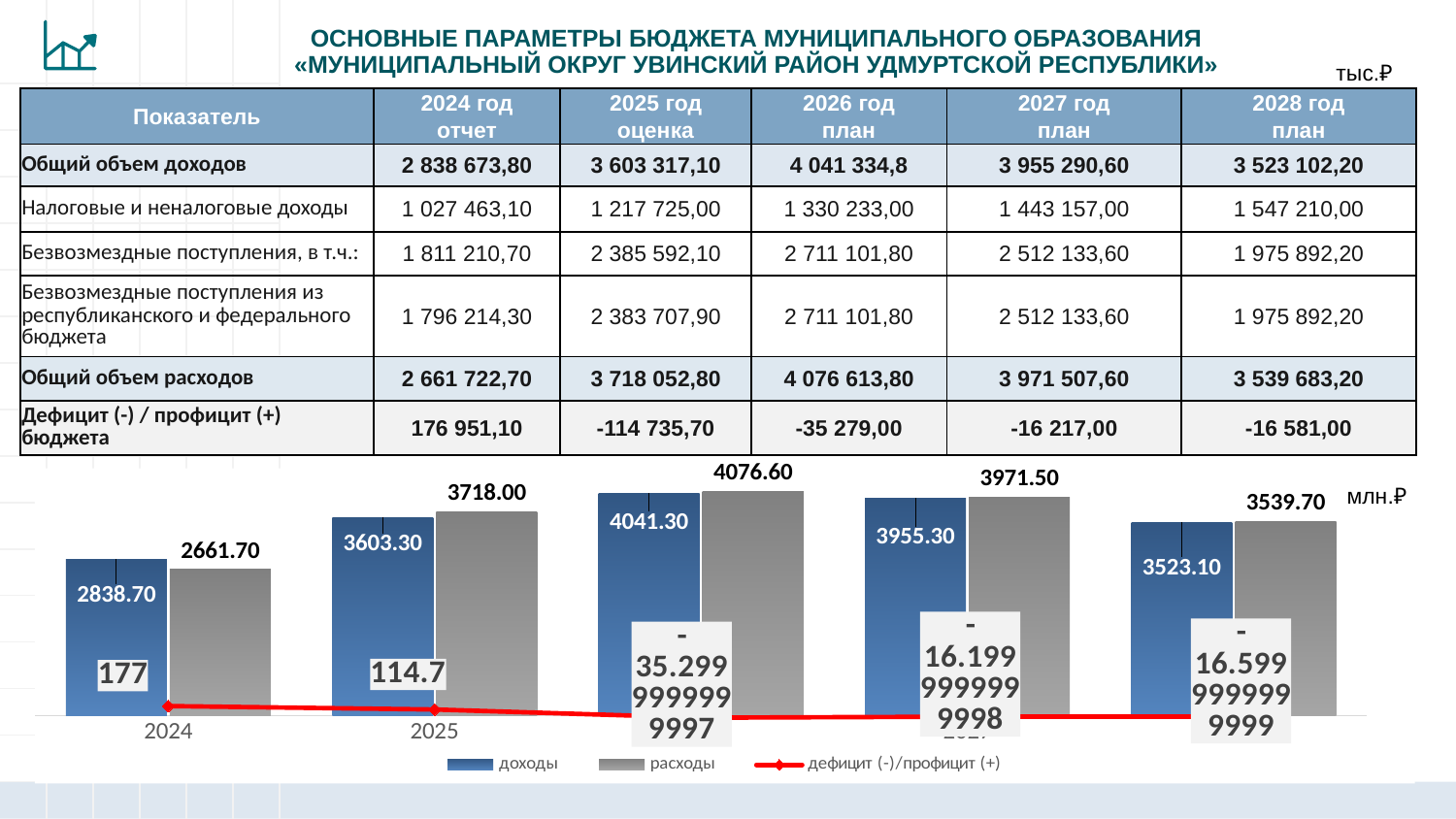

# ОСНОВНЫЕ ПАРАМЕТРЫ БЮДЖЕТА МУНИЦИПАЛЬНОГО ОБРАЗОВАНИЯ «МУНИЦИПАЛЬНЫЙ ОКРУГ УВИНСКИЙ РАЙОН УДМУРТСКОЙ РЕСПУБЛИКИ»

тыс.₽
| Показатель | 2024 год | 2025 год | 2026 год | 2027 год | 2028 год |
| --- | --- | --- | --- | --- | --- |
|  | отчет | оценка | план | план | план |
| Общий объем доходов | 2 838 673,80 | 3 603 317,10 | 4 041 334,8 | 3 955 290,60 | 3 523 102,20 |
| Налоговые и неналоговые доходы | 1 027 463,10 | 1 217 725,00 | 1 330 233,00 | 1 443 157,00 | 1 547 210,00 |
| Безвозмездные поступления, в т.ч.: | 1 811 210,70 | 2 385 592,10 | 2 711 101,80 | 2 512 133,60 | 1 975 892,20 |
| Безвозмездные поступления из республиканского и федерального бюджета | 1 796 214,30 | 2 383 707,90 | 2 711 101,80 | 2 512 133,60 | 1 975 892,20 |
| Общий объем расходов | 2 661 722,70 | 3 718 052,80 | 4 076 613,80 | 3 971 507,60 | 3 539 683,20 |
| Дефицит (-) / профицит (+) бюджета | 176 951,10 | -114 735,70 | -35 279,00 | -16 217,00 | -16 581,00 |

### Chart

| Category | доходы | расходы | дефицит (-)/профицит (+) |
|---|---|---|---|
| 2024 | 2838.7 | 2661.7 | 177.0 |
| 2025 | 3603.3 | 3718.0 | 114.7 |
| 2026 | 4041.3 | 4076.6 | -35.29999999999973 |
| 2027 | 3955.3 | 3971.5 | -16.199999999999818 |
| 2028 | 3523.1 | 3539.7 | -16.59999999999991 |
млн.₽